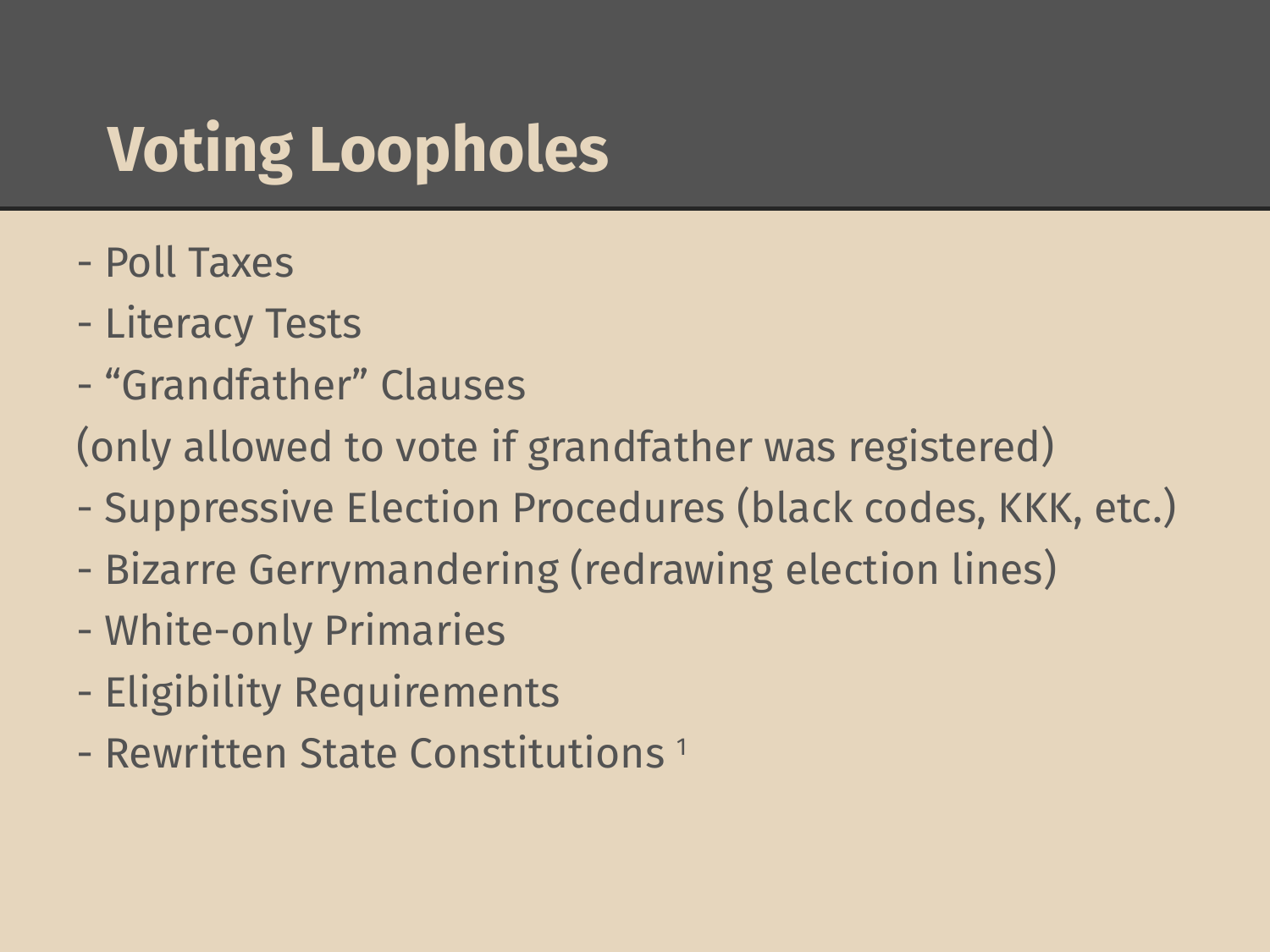

# Voting Loopholes
- Poll Taxes
- Literacy Tests
- “Grandfather” Clauses
(only allowed to vote if grandfather was registered)
- Suppressive Election Procedures (black codes, KKK, etc.)
- Bizarre Gerrymandering (redrawing election lines)
- White-only Primaries
- Eligibility Requirements
- Rewritten State Constitutions 1